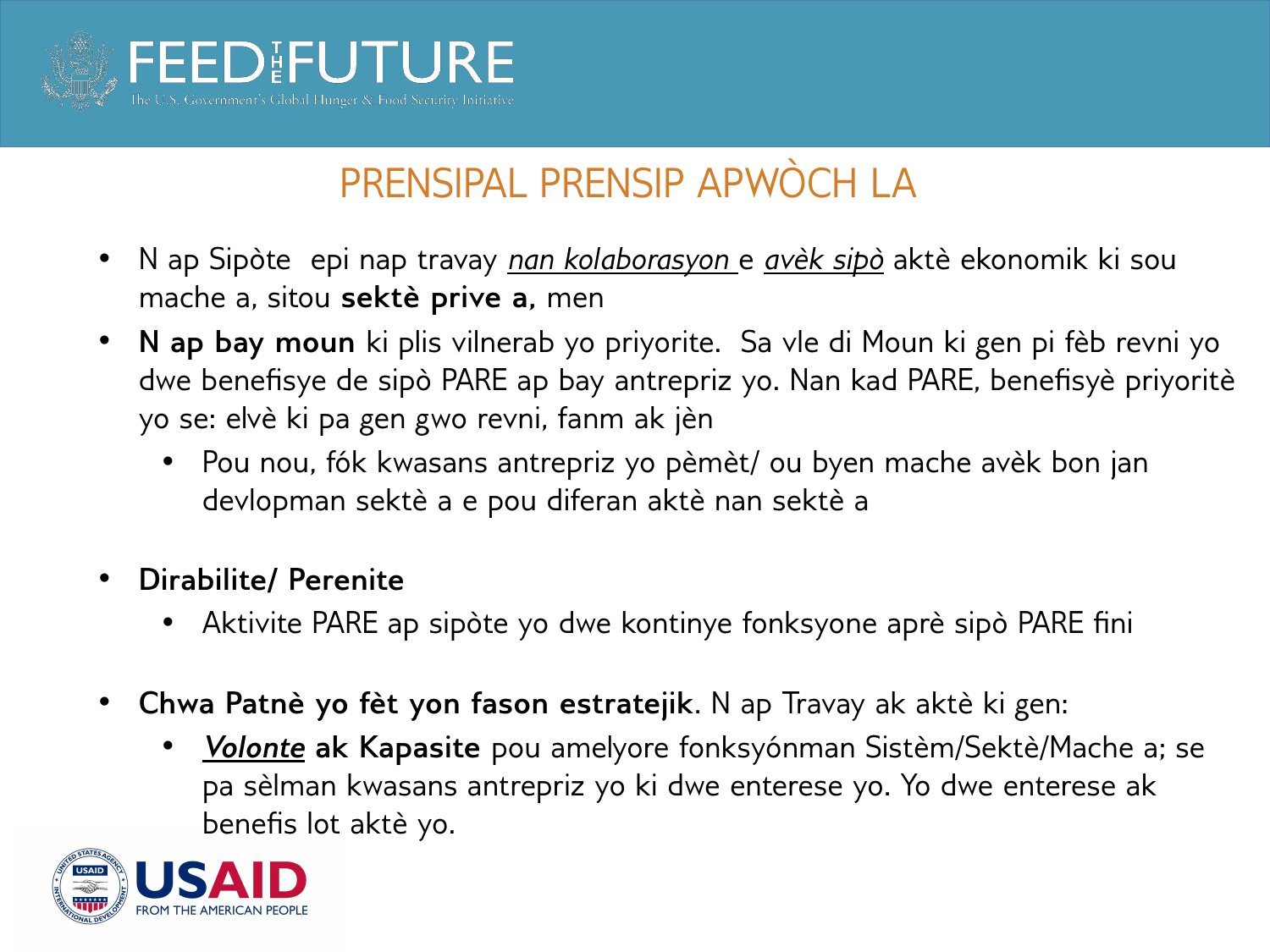

# PRENSIPAL PRENSIP APWÒCH LA
N ap Sipòte  epi nap travay nan kolaborasyon e avèk sipò aktè ekonomik ki sou mache a, sitou sektè prive a, men
N ap bay moun ki plis vilnerab yo priyorite.  Sa vle di Moun ki gen pi fèb revni yo dwe benefisye de sipò PARE ap bay antrepriz yo. Nan kad PARE, benefisyè priyoritè yo se: elvè ki pa gen gwo revni, fanm ak jèn
Pou nou, fók kwasans antrepriz yo pèmèt/ ou byen mache avèk bon jan devlopman sektè a e pou diferan aktè nan sektè a

Dirabilite/ Perenite
Aktivite PARE ap sipòte yo dwe kontinye fonksyone aprè sipò PARE fini

Chwa Patnè yo fèt yon fason estratejik. N ap Travay ak aktè ki gen:
Volonte ak Kapasite pou amelyore fonksyónman Sistèm/Sektè/Mache a; se pa sèlman kwasans antrepriz yo ki dwe enterese yo. Yo dwe enterese ak benefis lot aktè yo.